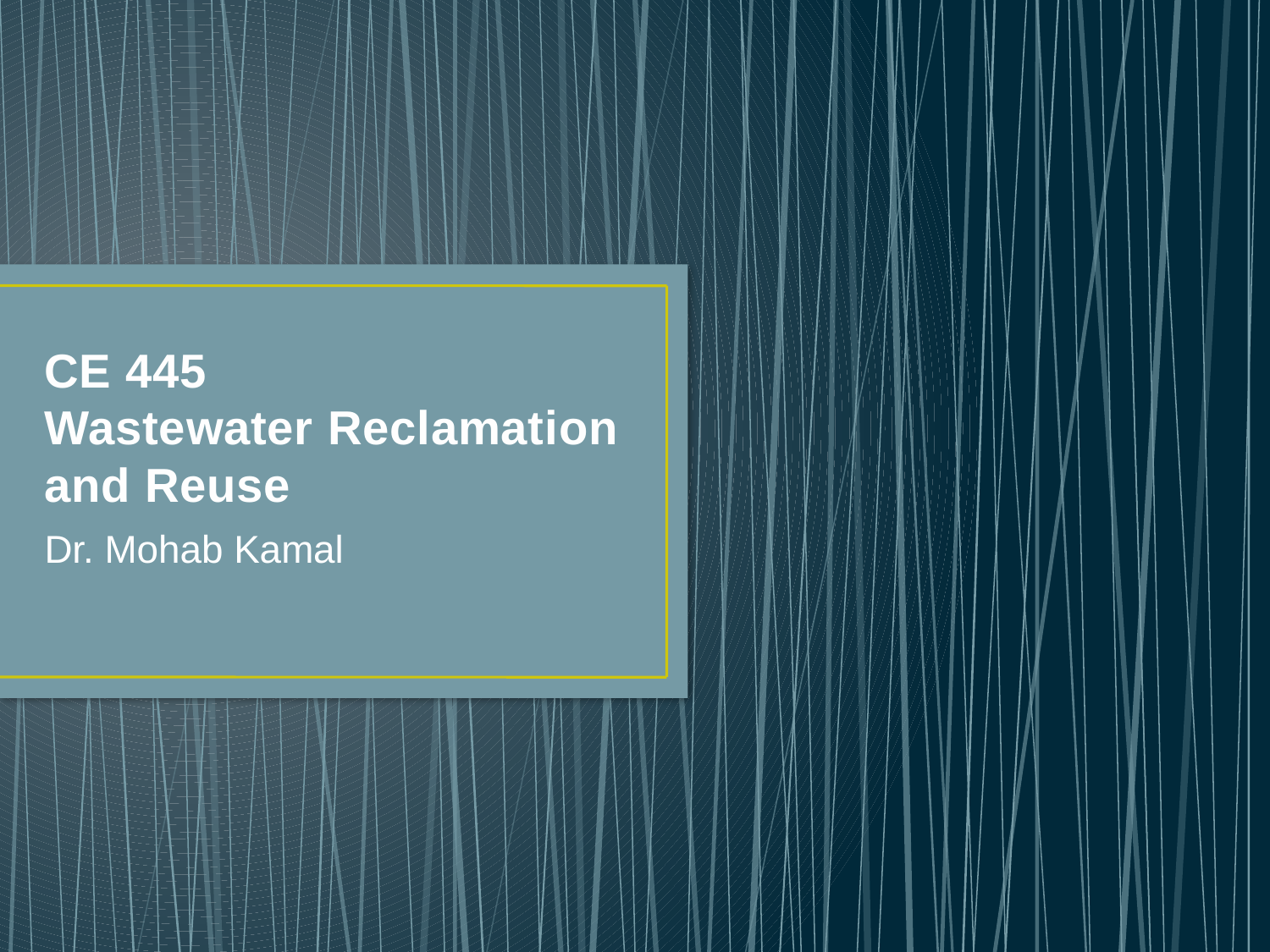

# CE 445 Wastewater Reclamation and Reuse
Dr. Mohab Kamal